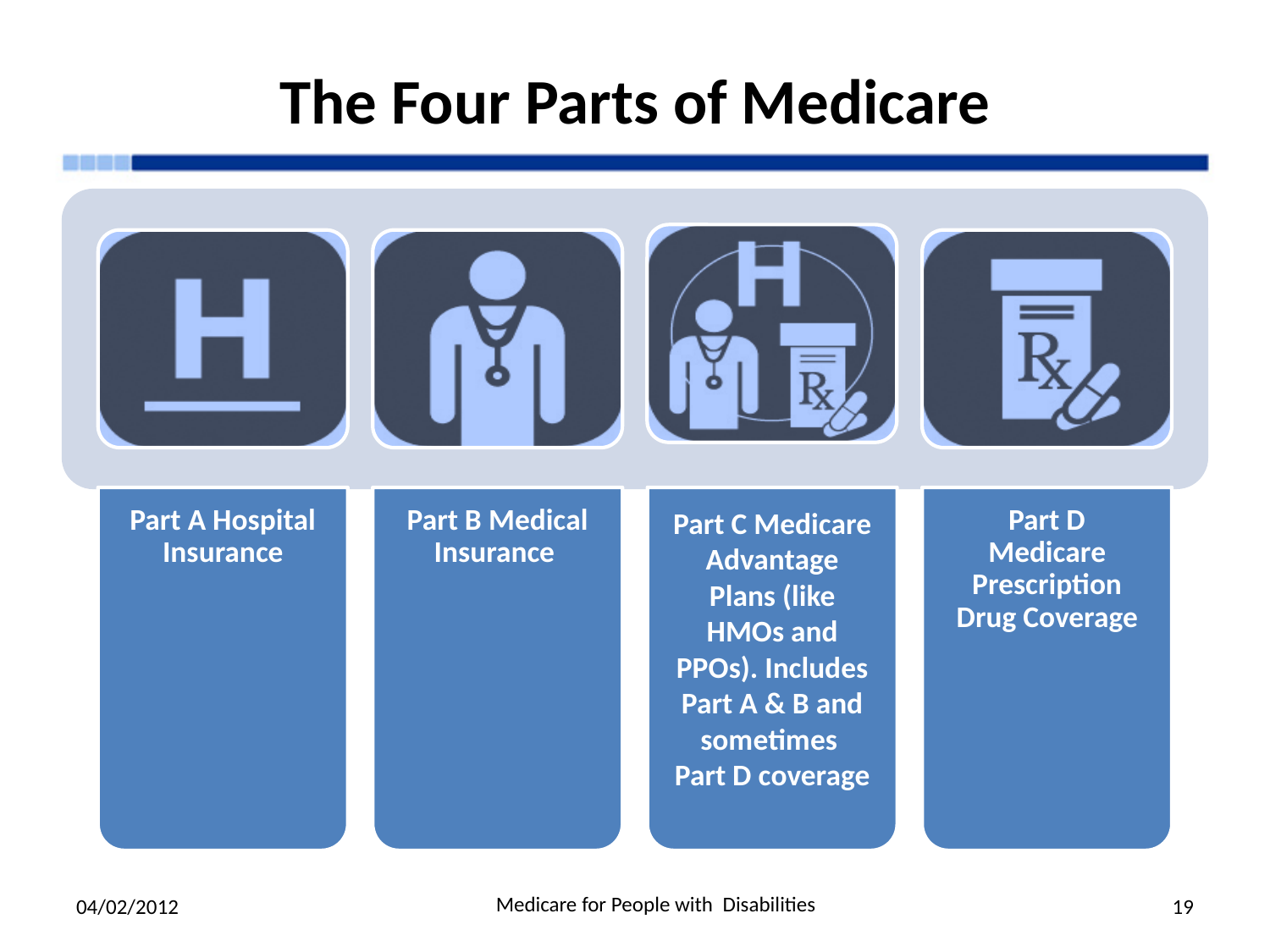

# The Four Parts of Medicare

Part A Hospital Insurance
Part B Medical Insurance
Part C Medicare Advantage Plans (like HMOs and PPOs). Includes Part A & B and sometimes
Part D coverage
Part D Medicare Prescription Drug Coverage
Medicare for People with  Disabilities
04/02/2012
19